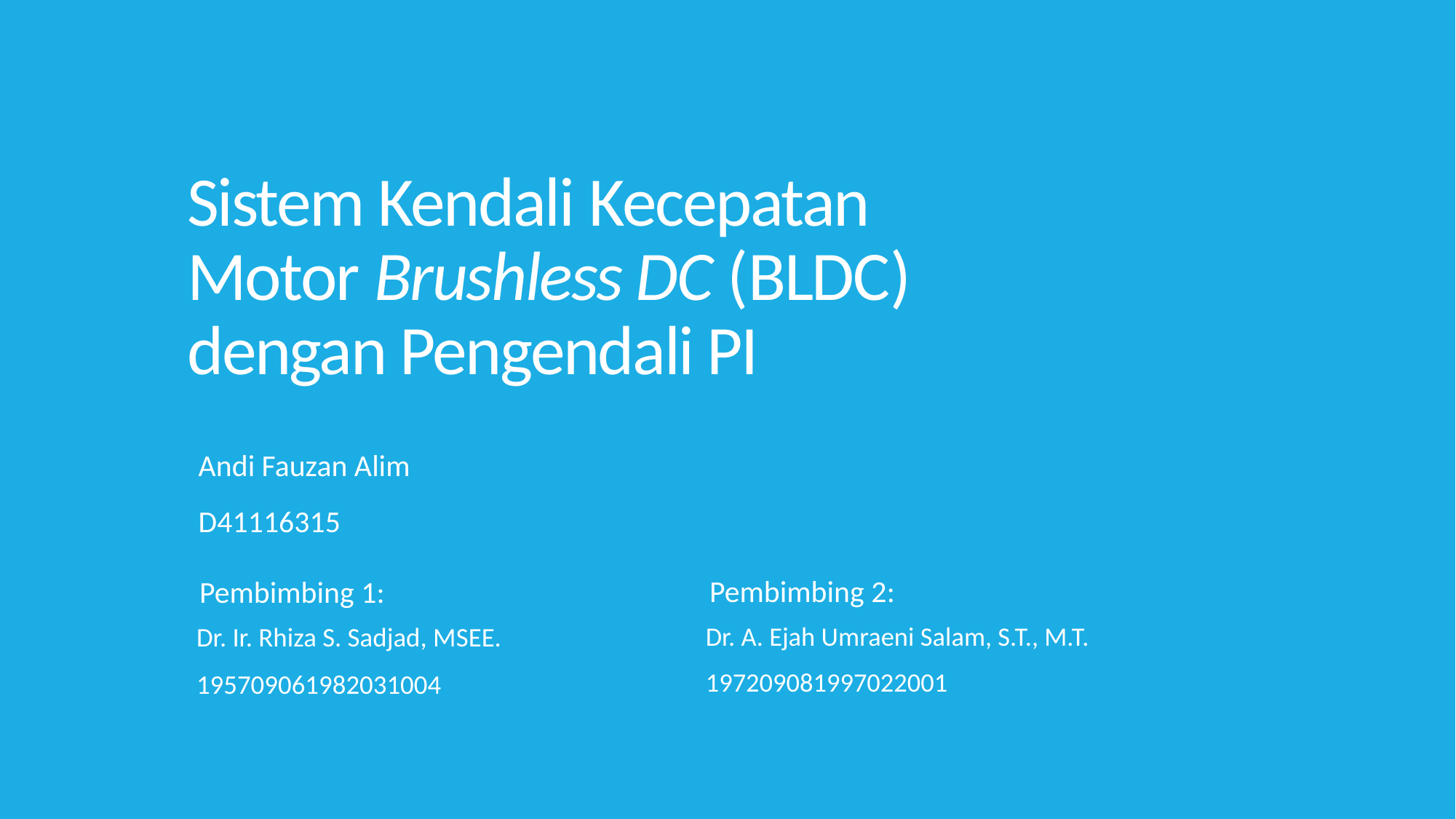

Sistem Kendali Kecepatan
Motor Brushless DC (BLDC)
dengan Pengendali PI
Andi Fauzan Alim
D41116315
Pembimbing 2:
Pembimbing 1:
Dr. A. Ejah Umraeni Salam, S.T., M.T.
197209081997022001
Dr. Ir. Rhiza S. Sadjad, MSEE.
195709061982031004